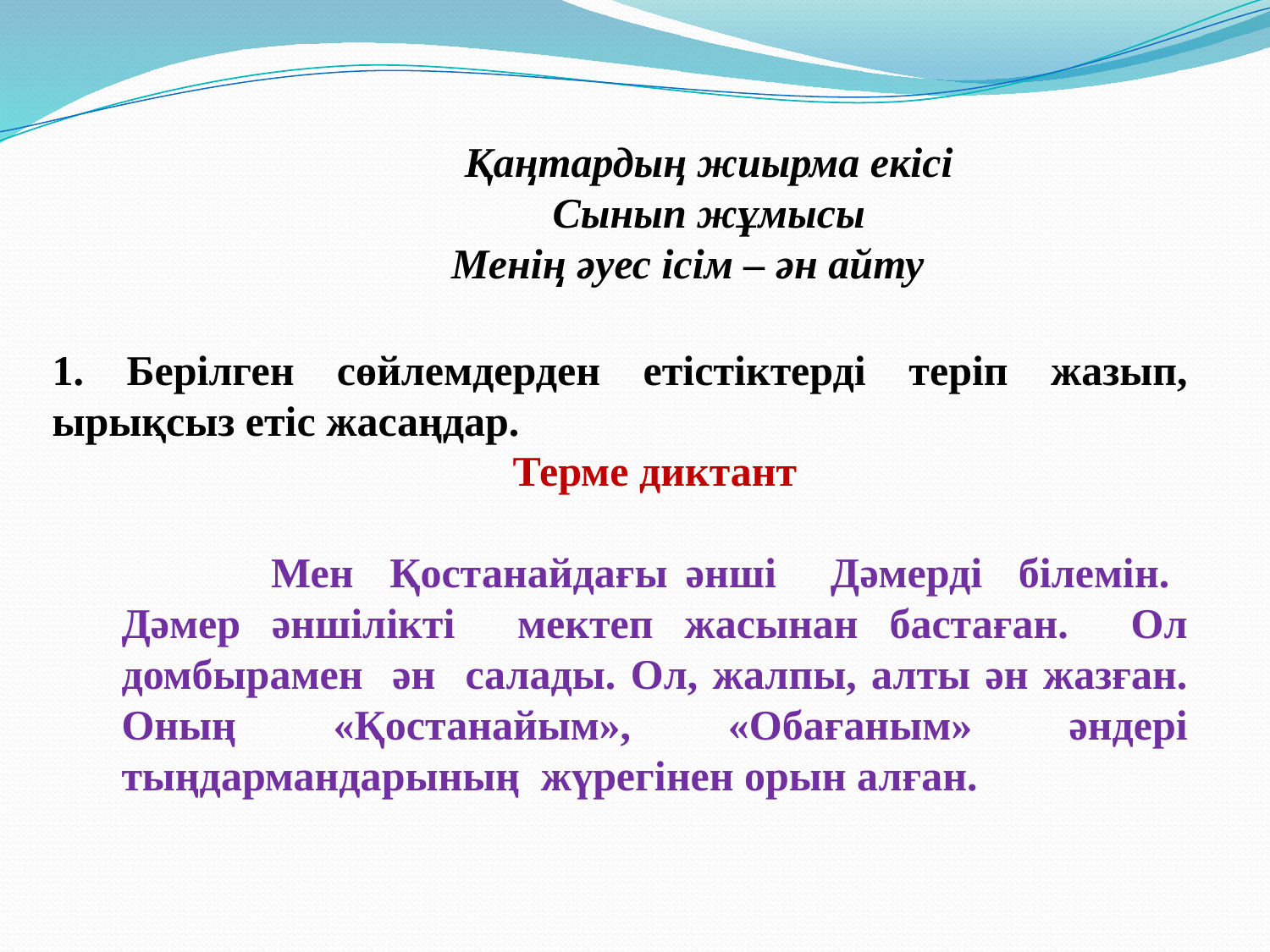

Қаңтардың жиырма екісі
Сынып жұмысы
Менің әуес ісім – ән айту

1. Берілген сөйлемдерден етістіктерді теріп жазып, ырықсыз етіс жасаңдар.

Терме диктант

   	Мен  Қостанайдағы әнші   Дәмерді  білемін.  Дәмер әншілікті  мектеп жасынан бастаған.  Ол домбырамен  ән  салады. Ол, жалпы, алты ән жазған. Оның «Қостанайым», «Обағаным» әндері тыңдармандарының  жүрегінен орын алған.